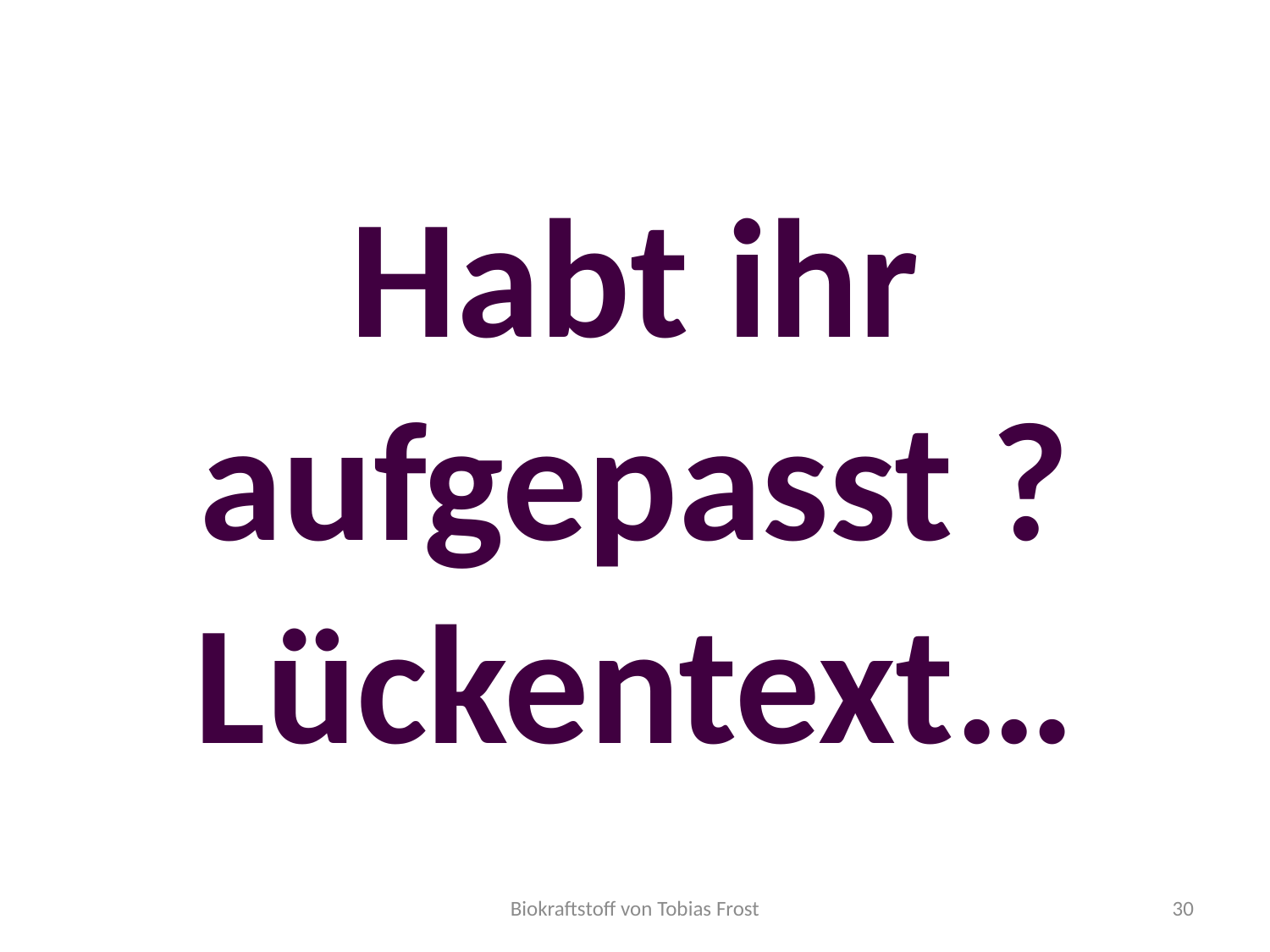

Habt ihr aufgepasst ? Lückentext…
Biokraftstoff von Tobias Frost
30